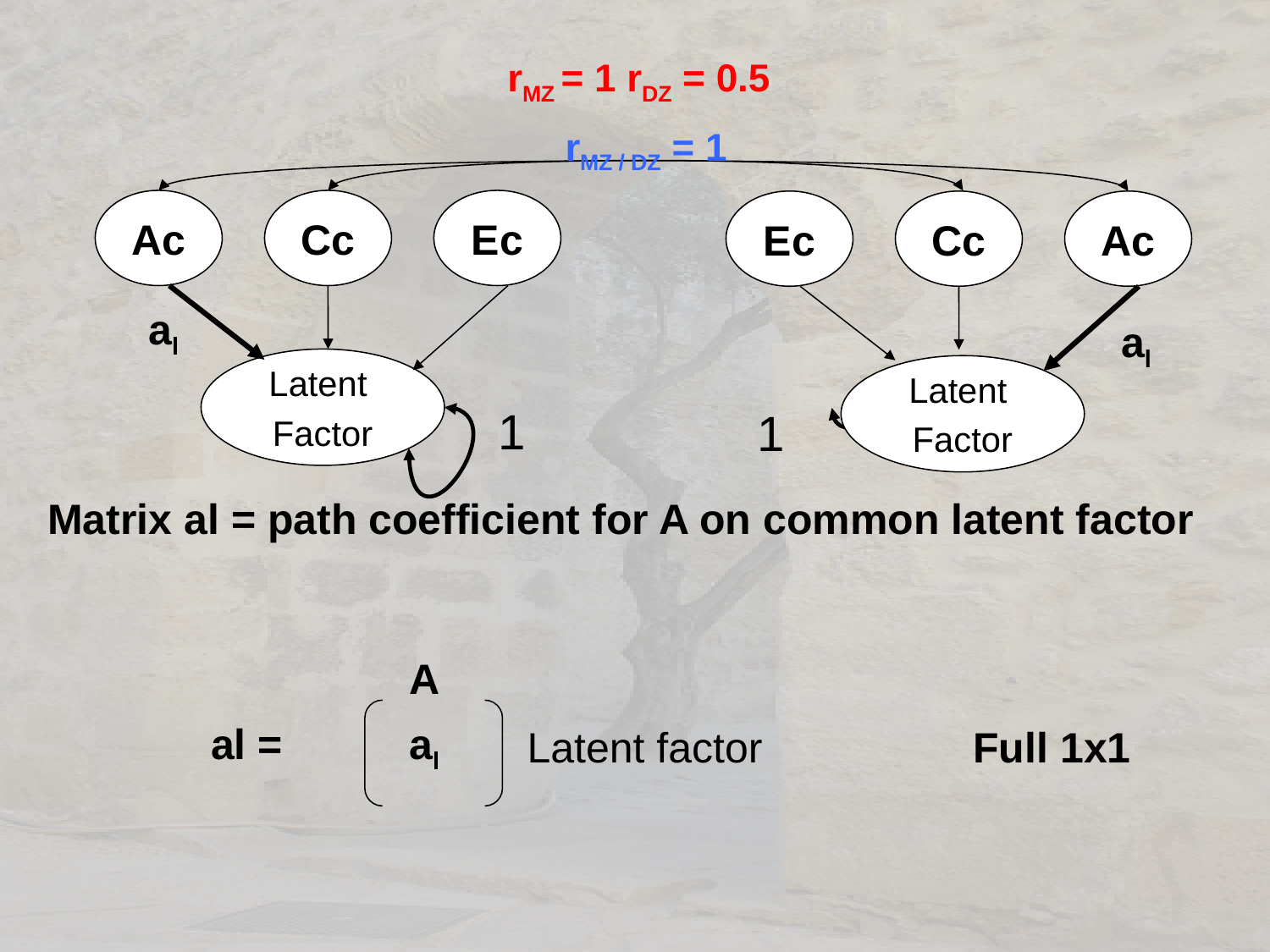

rMZ = 1 rDZ = 0.5
rMZ / DZ = 1
Ac
Cc
Ec
Ec
Cc
Ac

al
al
Latent
Factor
Latent
Factor
1
1
Matrix al = path coefficient for A on common latent factor
A

al
al =
Latent factor
Full 1x1